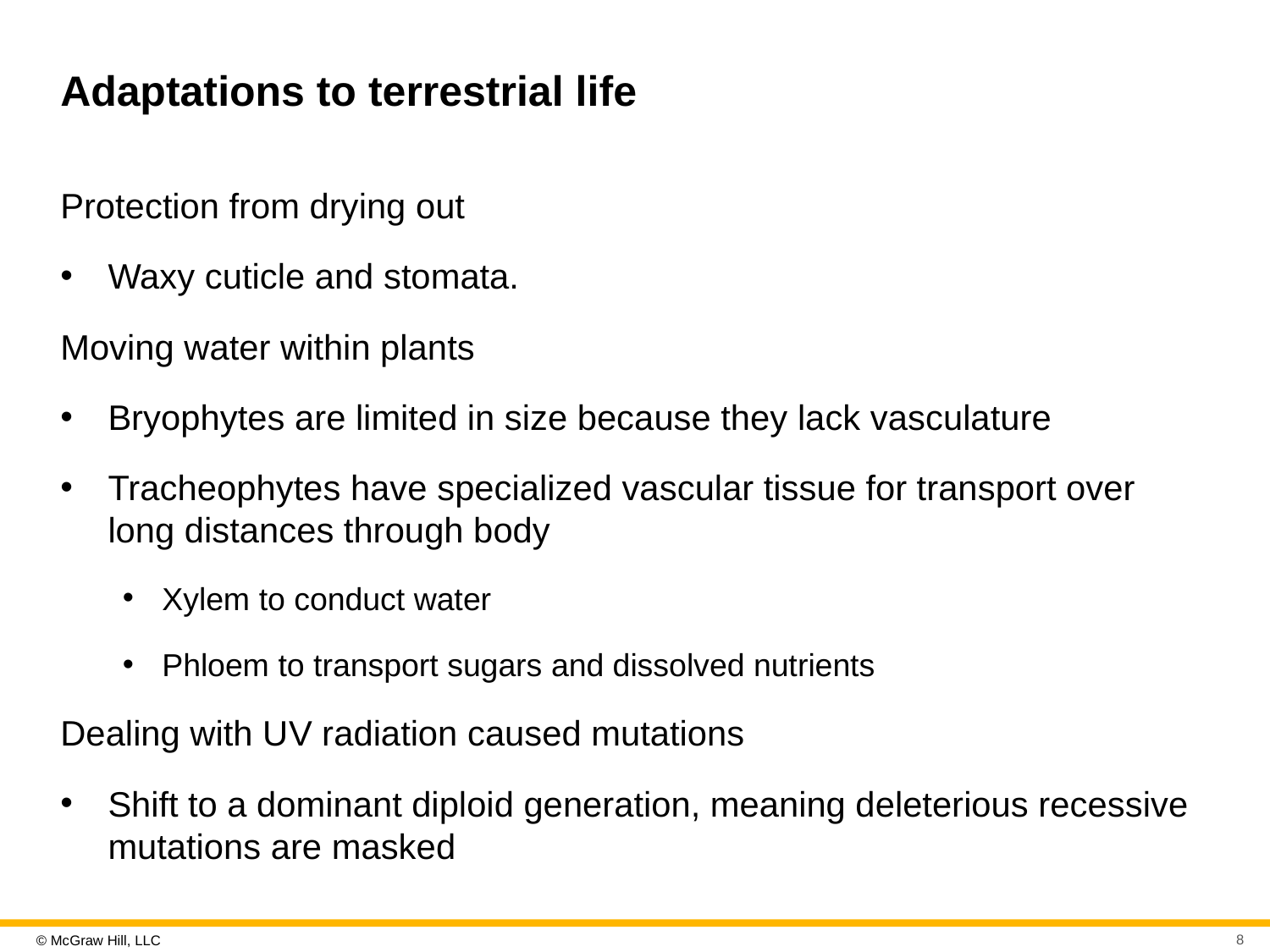

# Adaptations to terrestrial life
Protection from drying out
Waxy cuticle and stomata.
Moving water within plants
Bryophytes are limited in size because they lack vasculature
Tracheophytes have specialized vascular tissue for transport over long distances through body
Xylem to conduct water
Phloem to transport sugars and dissolved nutrients
Dealing with U V radiation caused mutations
Shift to a dominant diploid generation, meaning deleterious recessive mutations are masked
8